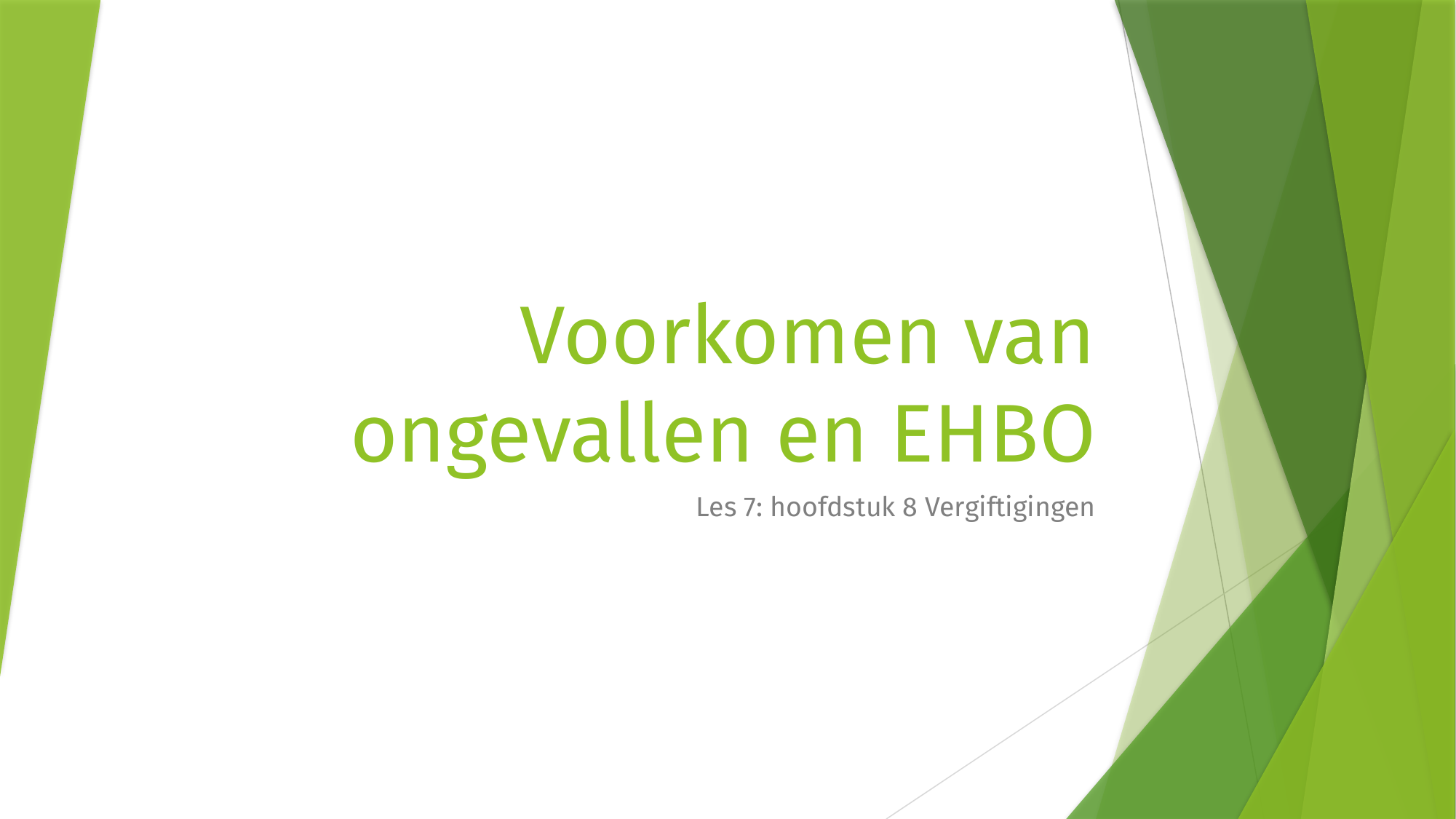

# Voorkomen van ongevallen en EHBO
Les 7: hoofdstuk 8 Vergiftigingen